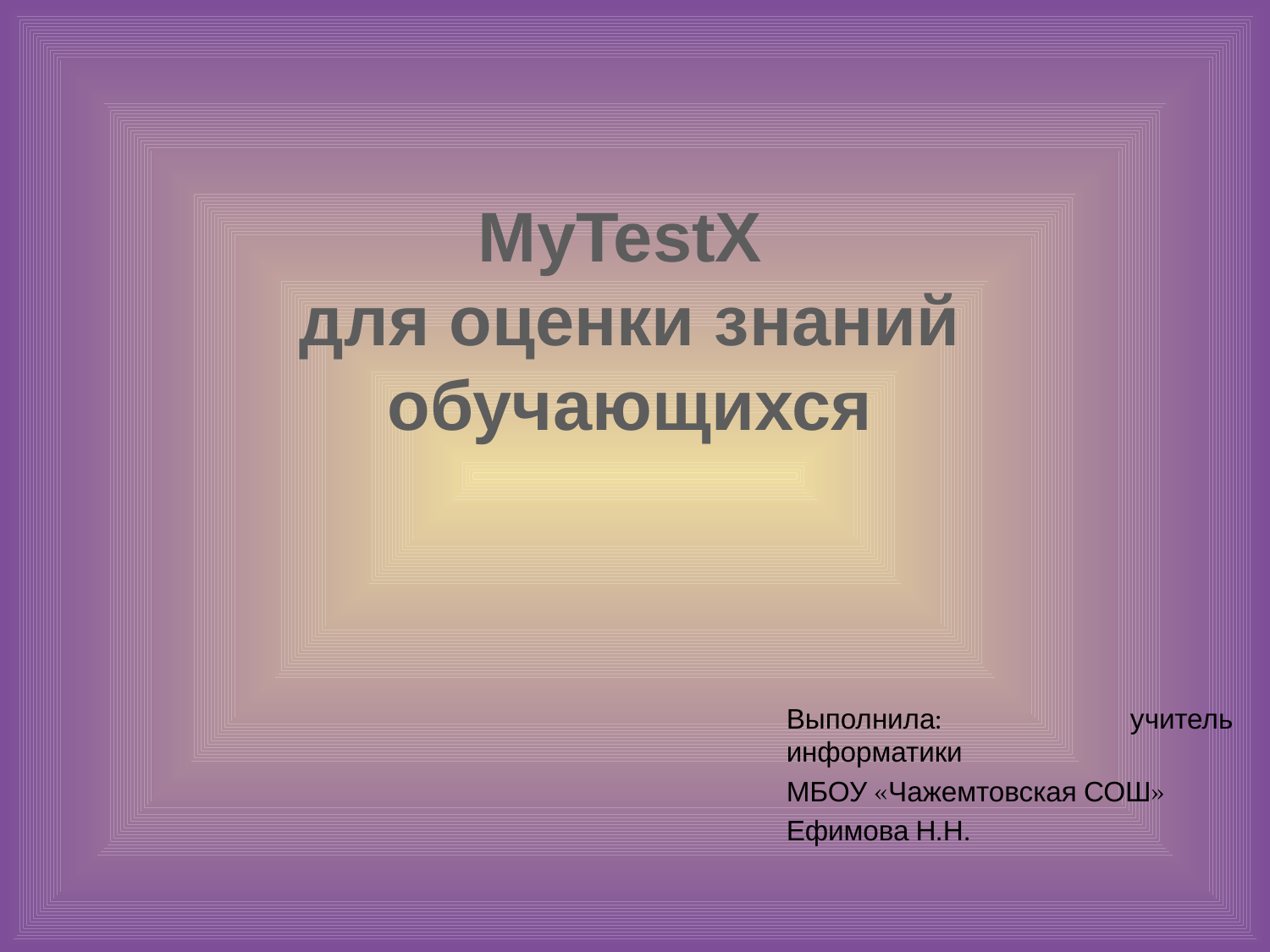

# MyTestX для оценки знаний обучающихся
Выполнила: учитель информатики
МБОУ «Чажемтовская СОШ»
Ефимова Н.Н.